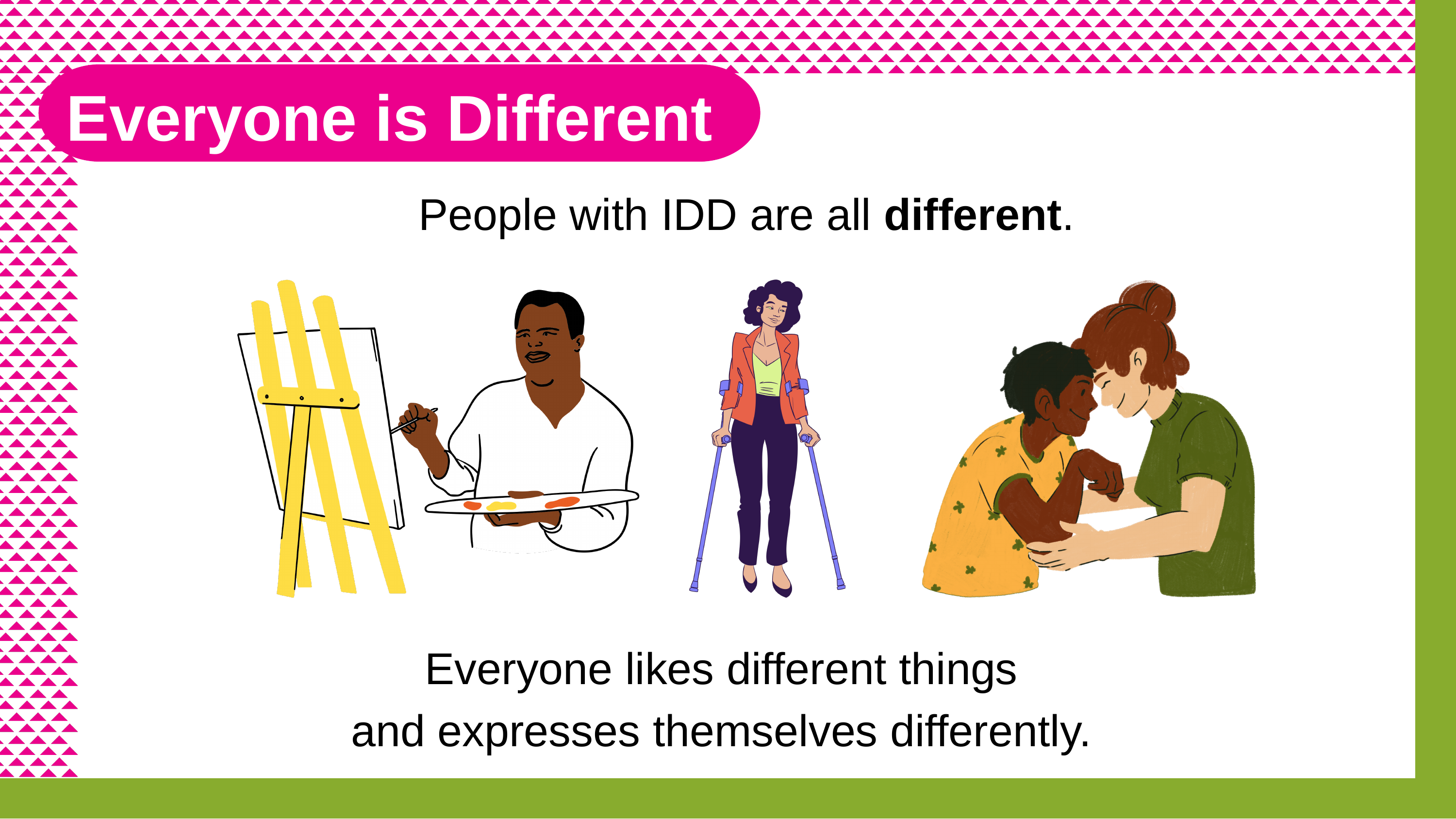

Everyone is Different

People with IDD are all different.

Everyone likes different things
and expresses themselves differently.